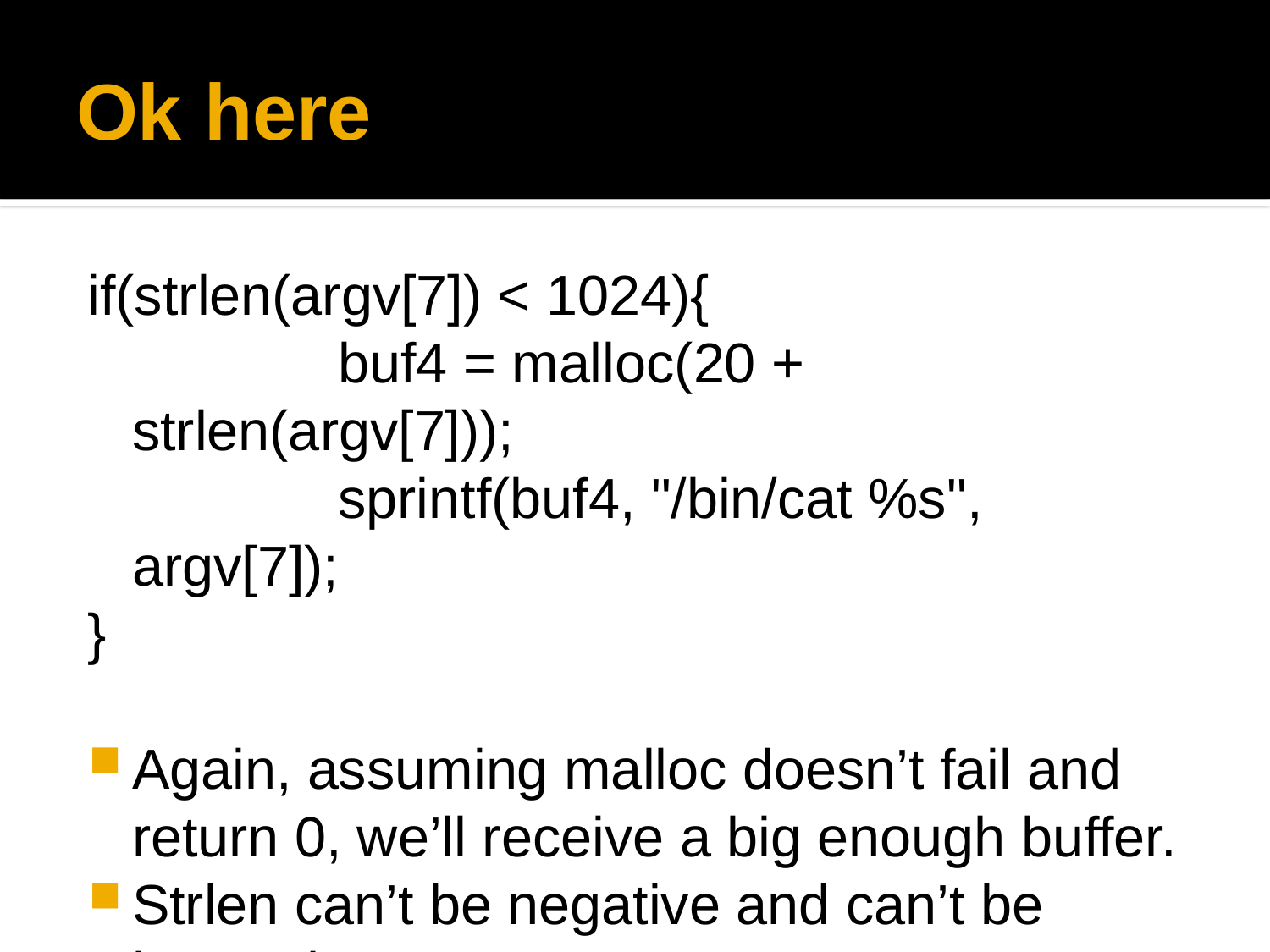

# Ok here
if(strlen(argv[7]) < 1024){
                buf4 = malloc(20 + strlen(argv[7]));
                sprintf(buf4, "/bin/cat %s", argv[7]);
}

Again, assuming malloc doesn’t fail and return 0, we’ll receive a big enough buffer.
Strlen can’t be negative and can’t be larger than 1024